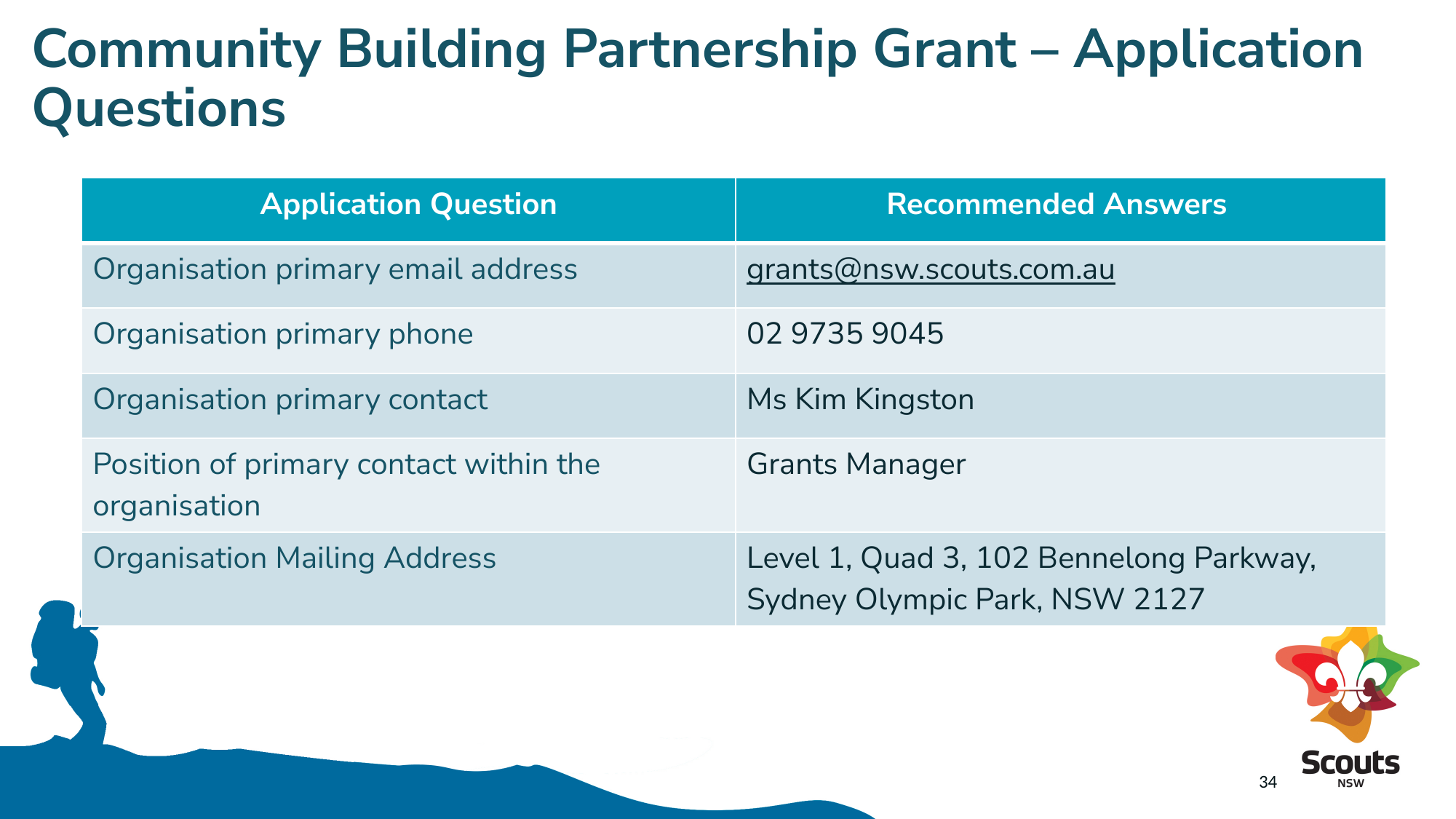

# Community Building Partnership Grant – Application Questions
| Application Question | Recommended Answers |
| --- | --- |
| Organisation primary email address | grants@nsw.scouts.com.au |
| Organisation primary phone | 02 9735 9045 |
| Organisation primary contact | Ms Kim Kingston |
| Position of primary contact within the organisation | Grants Manager |
| Organisation Mailing Address | Level 1, Quad 3, 102 Bennelong Parkway, Sydney Olympic Park, NSW 2127 |
34